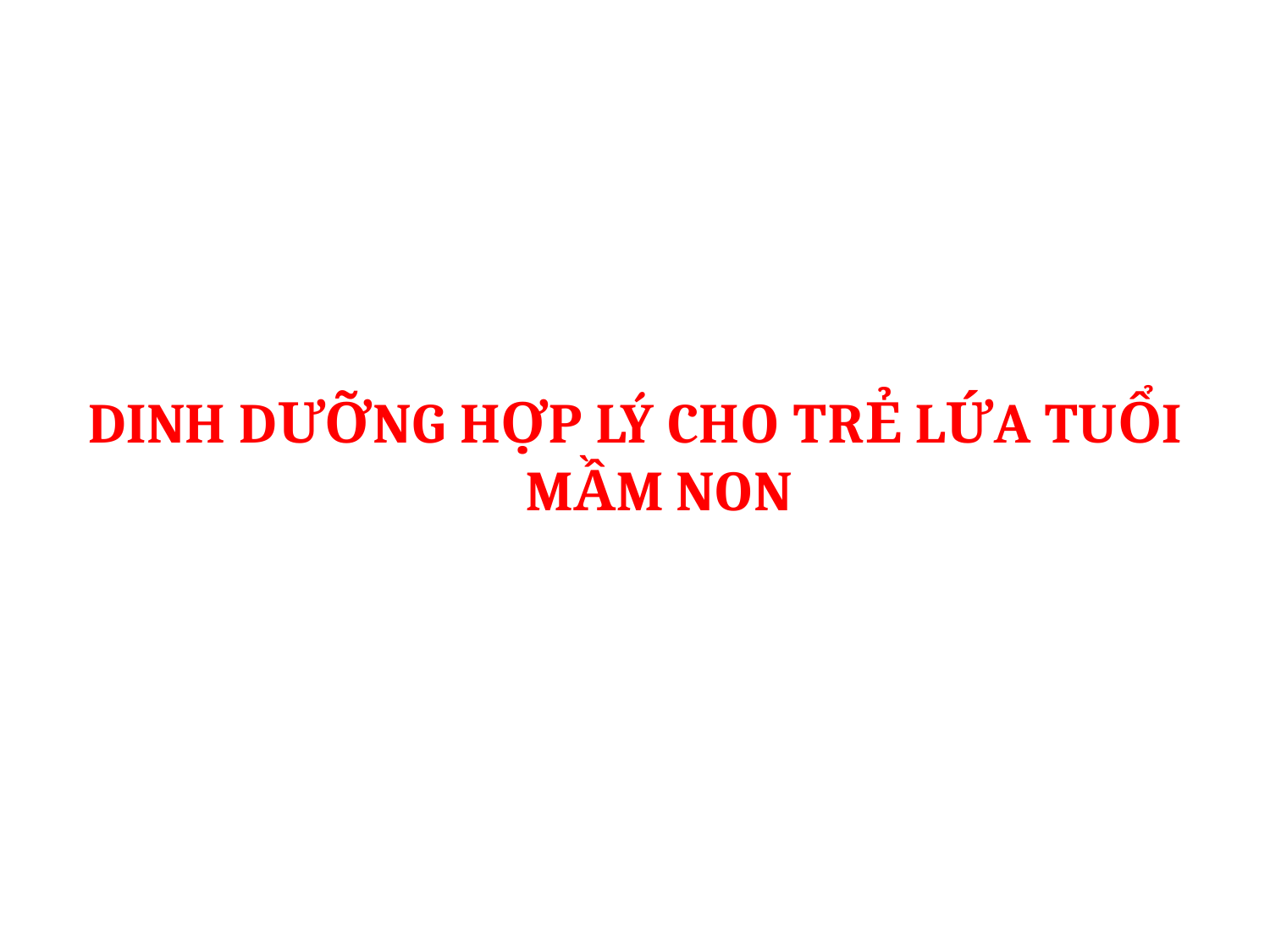

DINH DƯỠNG HỢP LÝ CHO TRẺ LỨA TUỔI MẦM NON